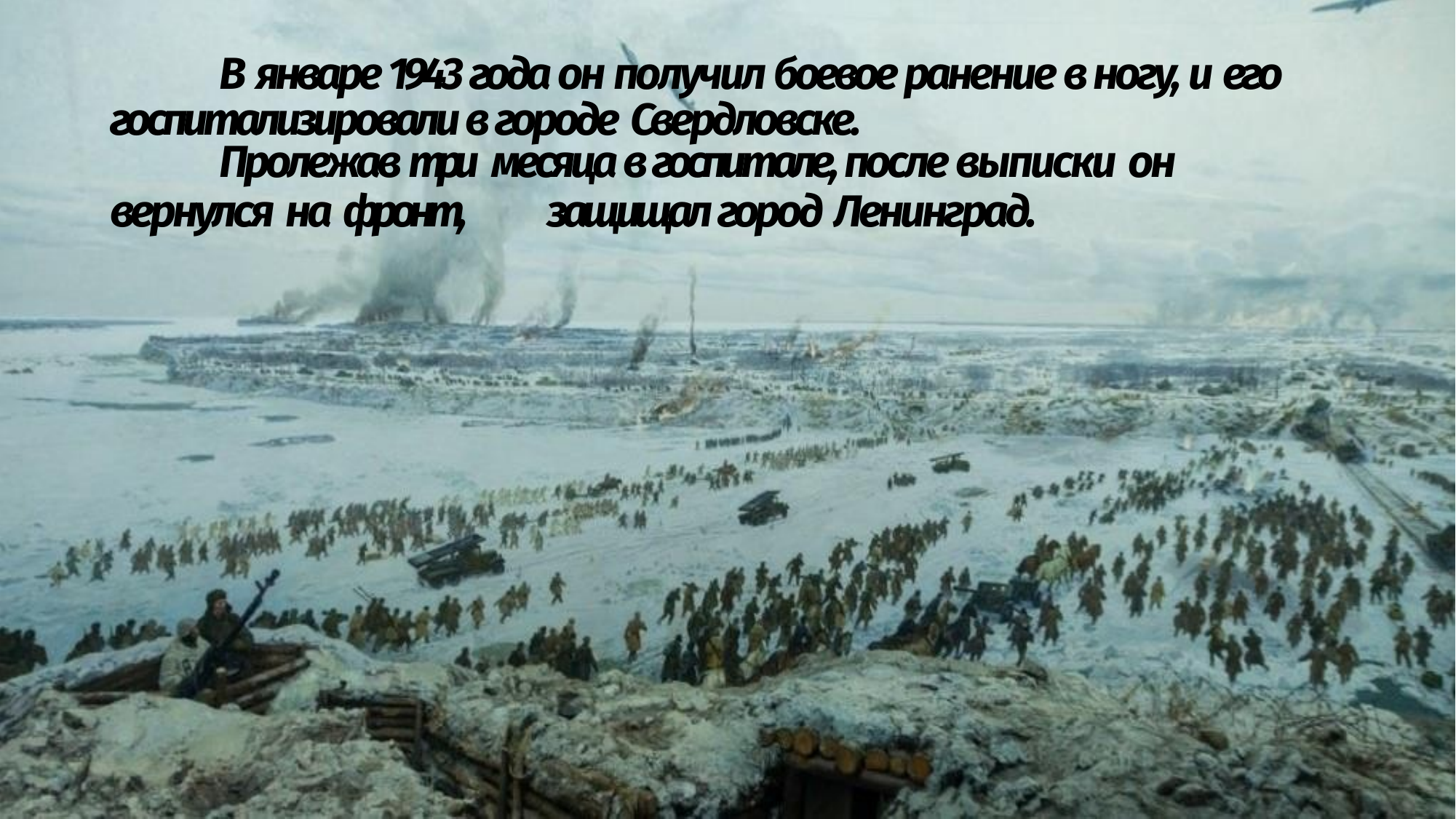

В январе 1943 года он получил боевое ранение в ногу, и его  госпитализировали в городе Свердловске.
Пролежав три  месяца в госпитале, после выписки он
вернулся на фронт,	защищал город Ленинград.